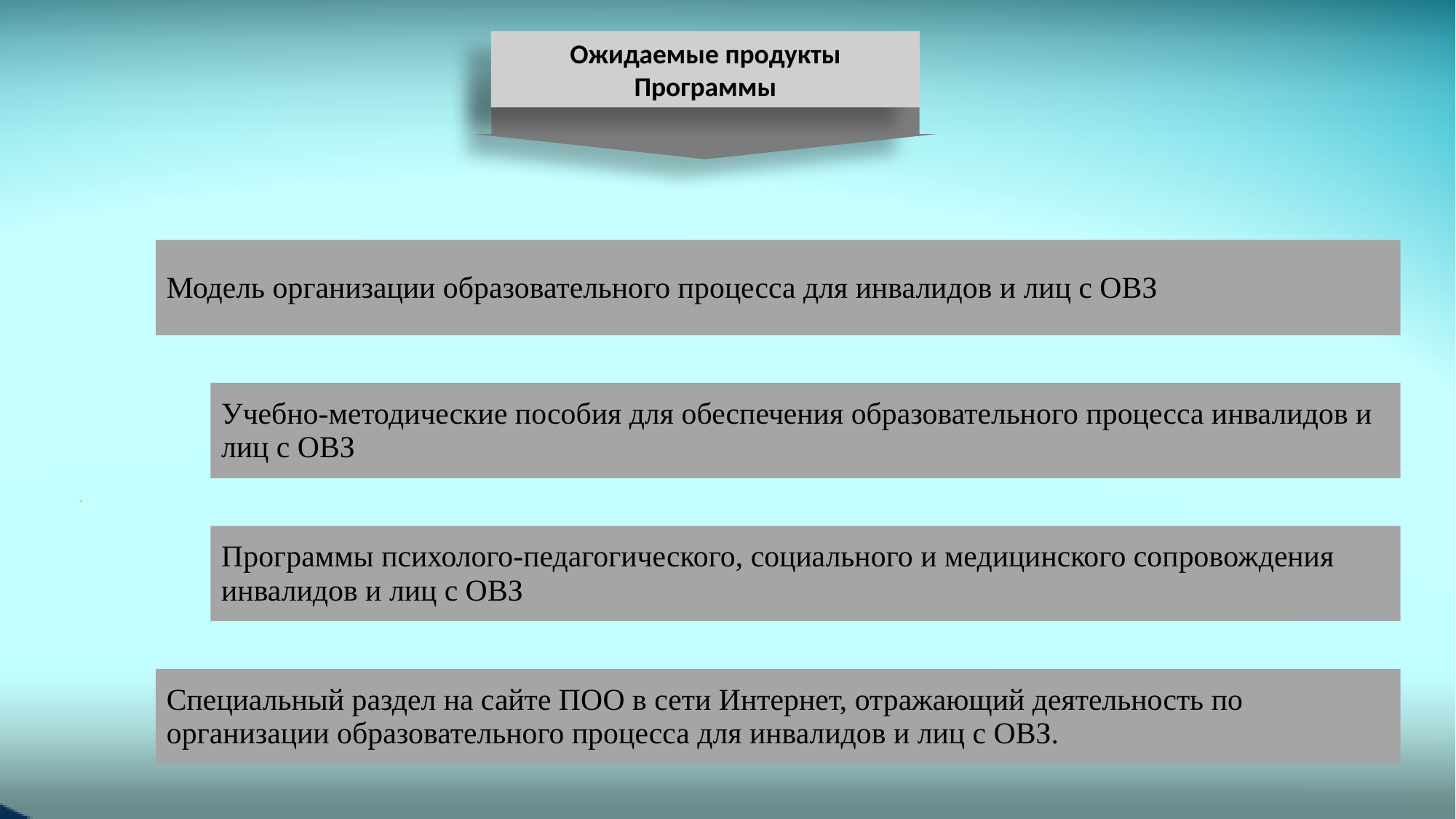

Ожидаемые продукты Программы
Модель организации образовательного процесса для инвалидов и лиц с ОВЗ
Учебно-методические пособия для обеспечения образовательного процесса инвалидов и лиц с ОВЗ
Программы психолого-педагогического, социального и медицинского сопровождения инвалидов и лиц с ОВЗ
Специальный раздел на сайте ПОО в сети Интернет, отражающий деятельность по организации образовательного процесса для инвалидов и лиц с ОВЗ.